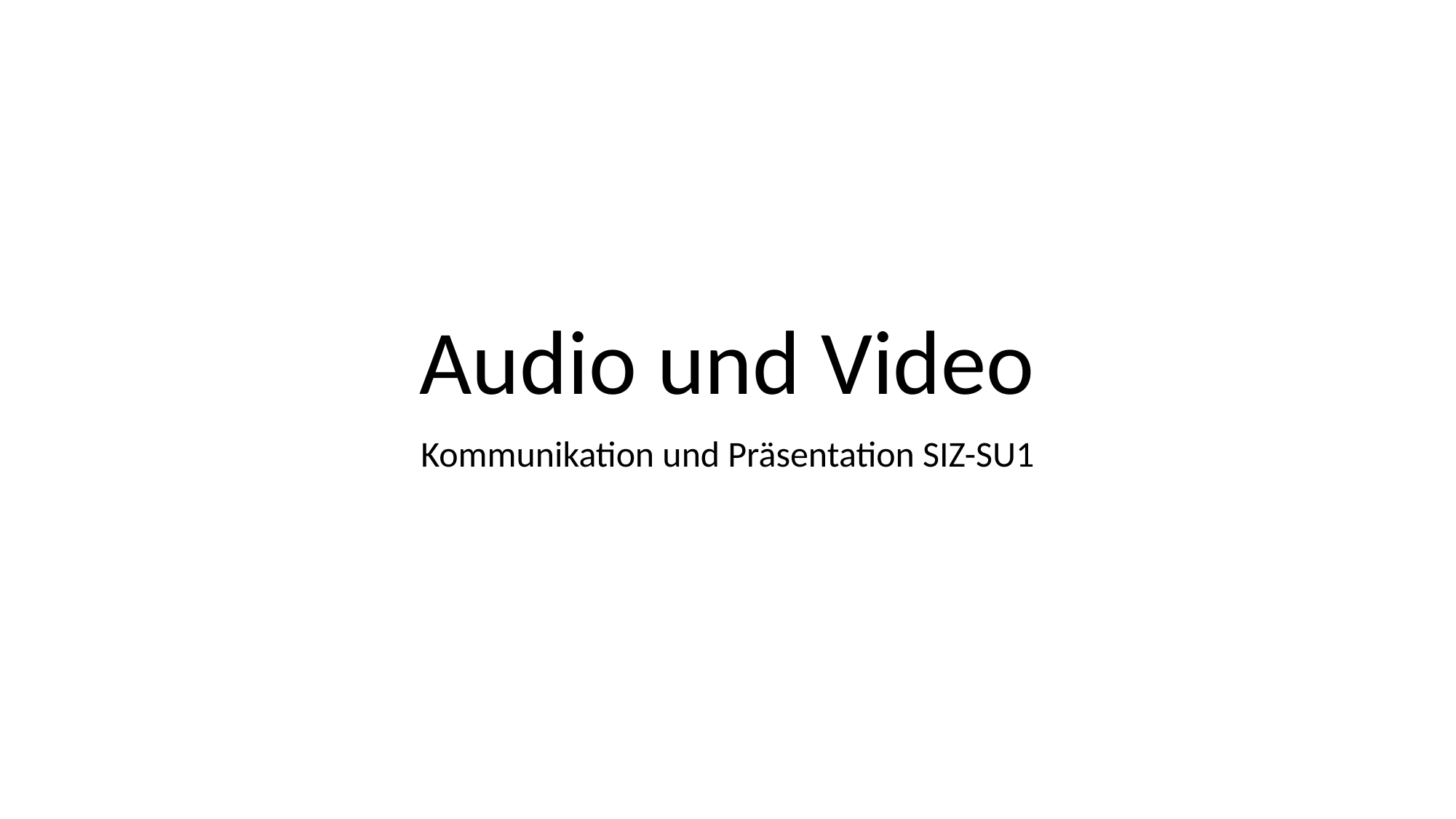

# Audio und Video
Kommunikation und Präsentation SIZ-SU1